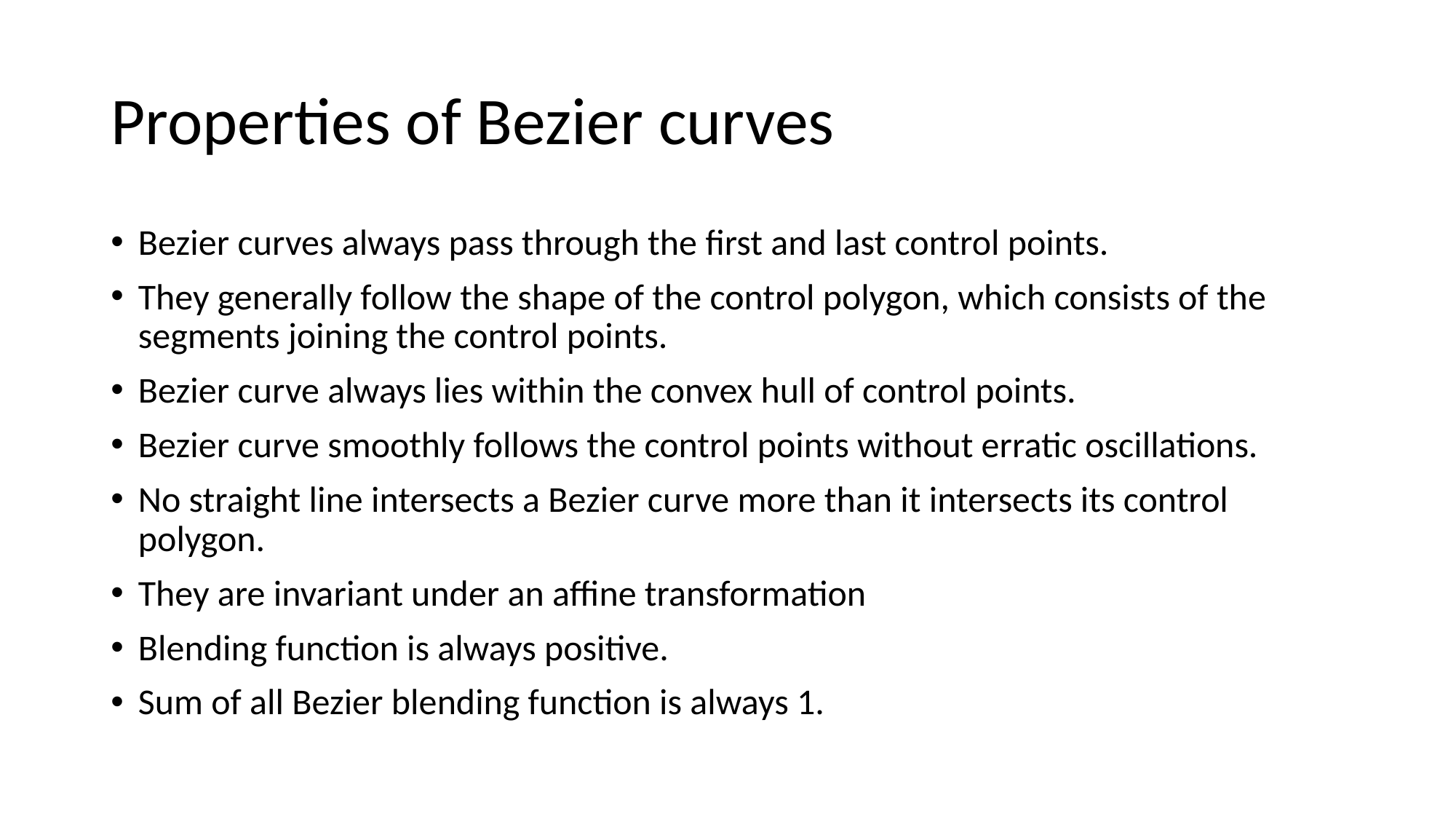

# Properties of Bezier curves
Bezier curves always pass through the first and last control points.
They generally follow the shape of the control polygon, which consists of the segments joining the control points.
Bezier curve always lies within the convex hull of control points.
Bezier curve smoothly follows the control points without erratic oscillations.
No straight line intersects a Bezier curve more than it intersects its control polygon.
They are invariant under an affine transformation
Blending function is always positive.
Sum of all Bezier blending function is always 1.